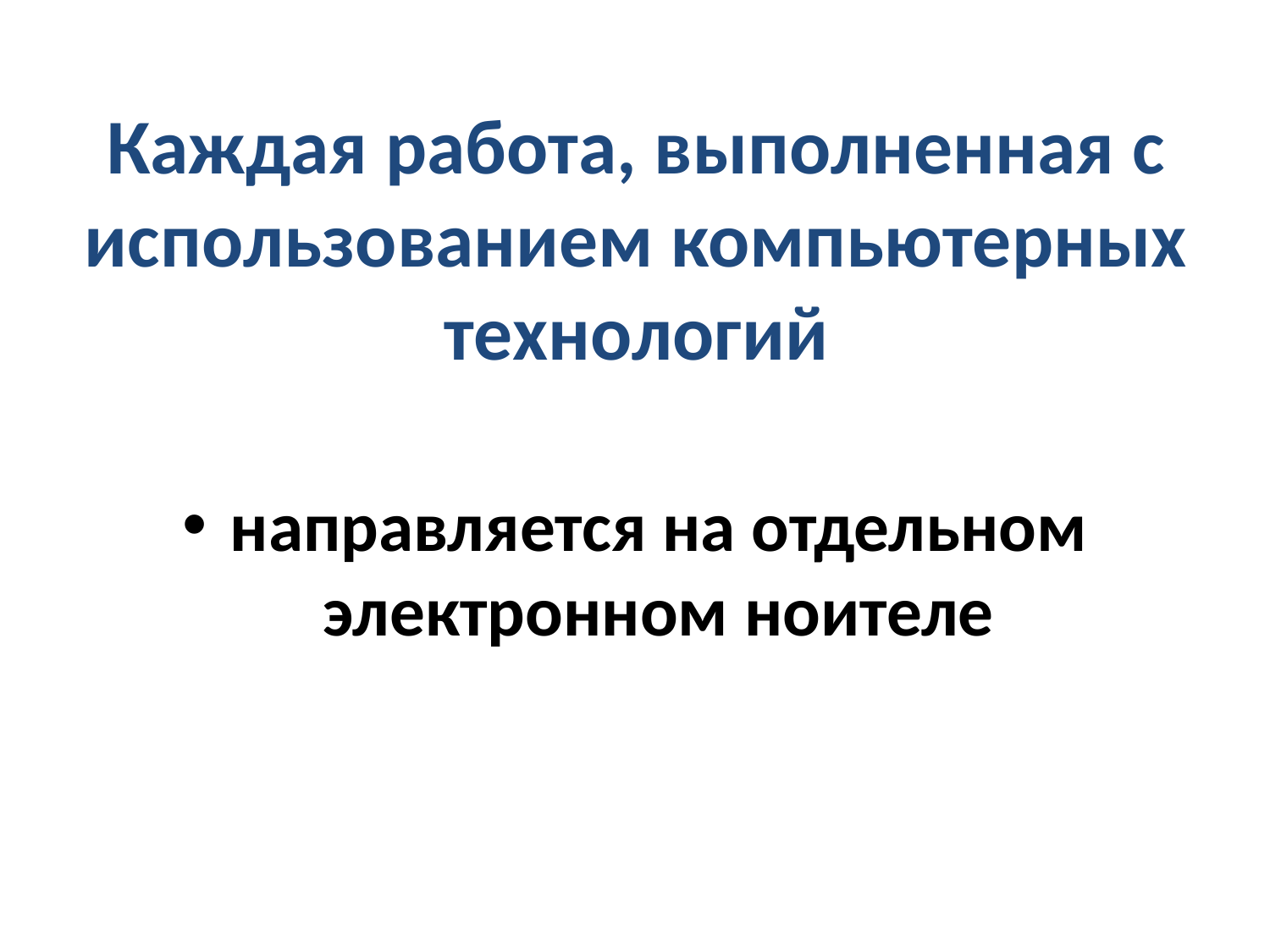

# Каждая работа, выполненная с использованием компьютерных технологий

направляется на отдельном электронном ноителе